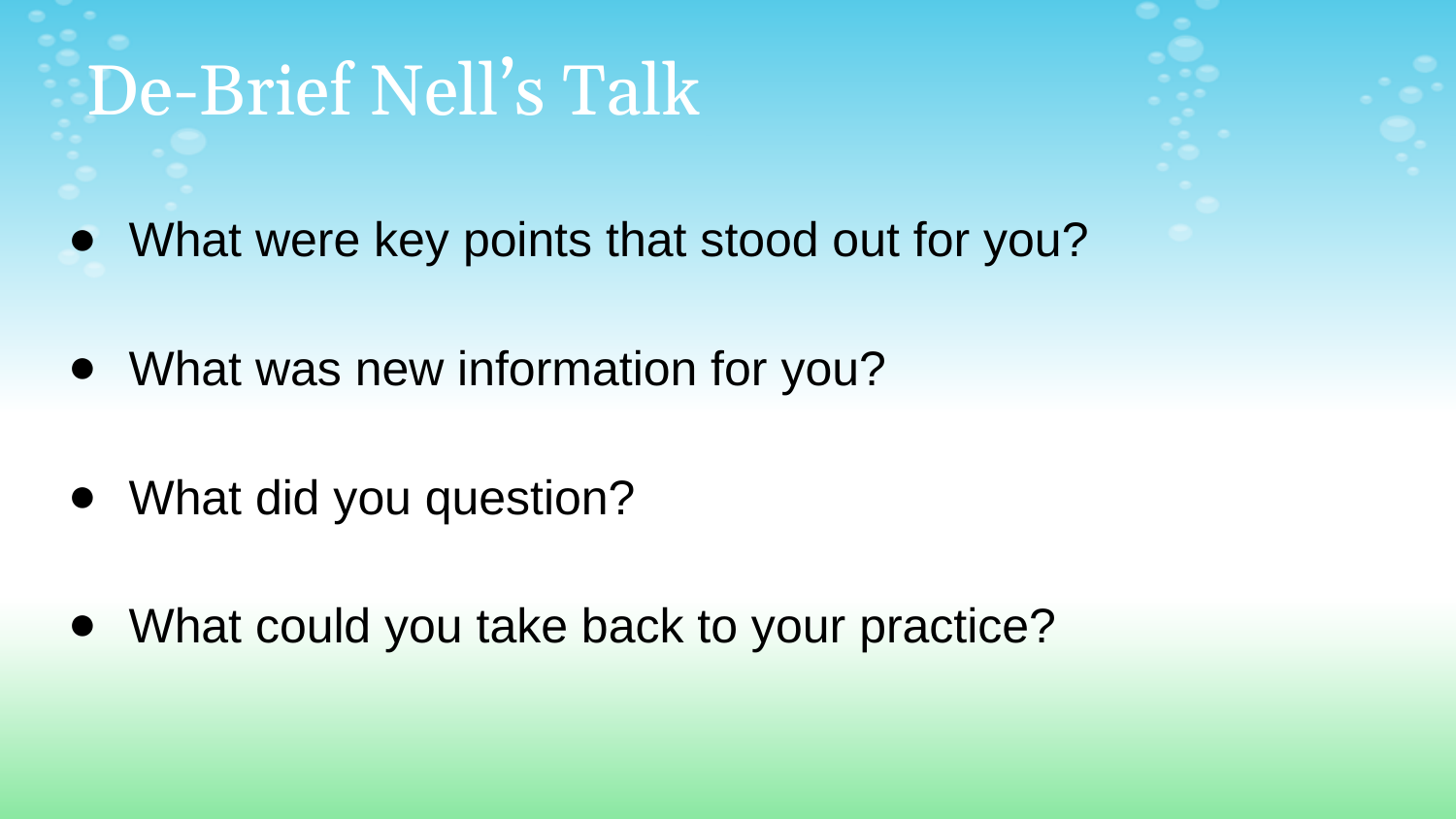

# De-Brief Nell’s Talk
What were key points that stood out for you?

What was new information for you?

What did you question?

What could you take back to your practice?